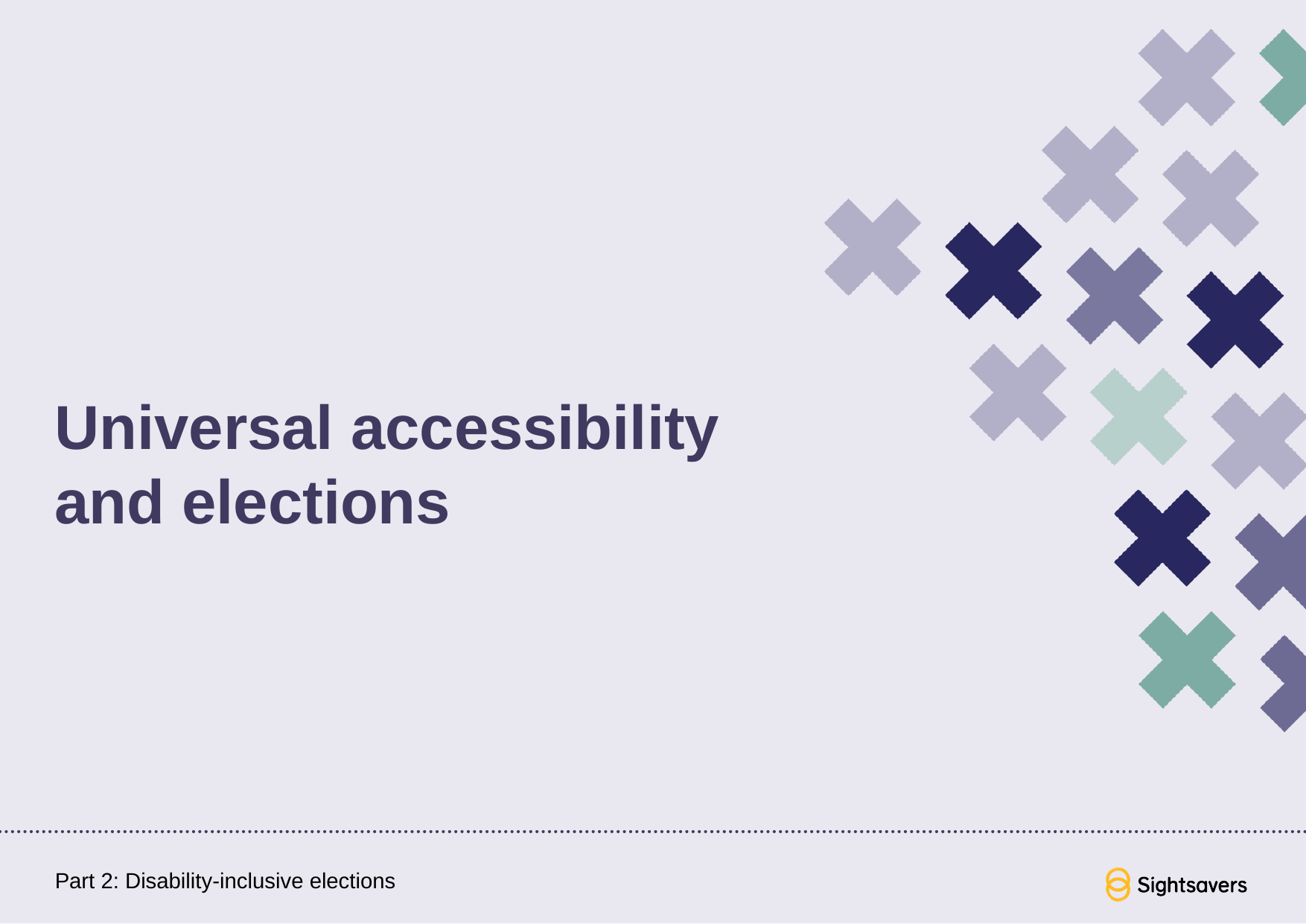

# Universal accessibility and elections
Part 2: Disability-inclusive elections